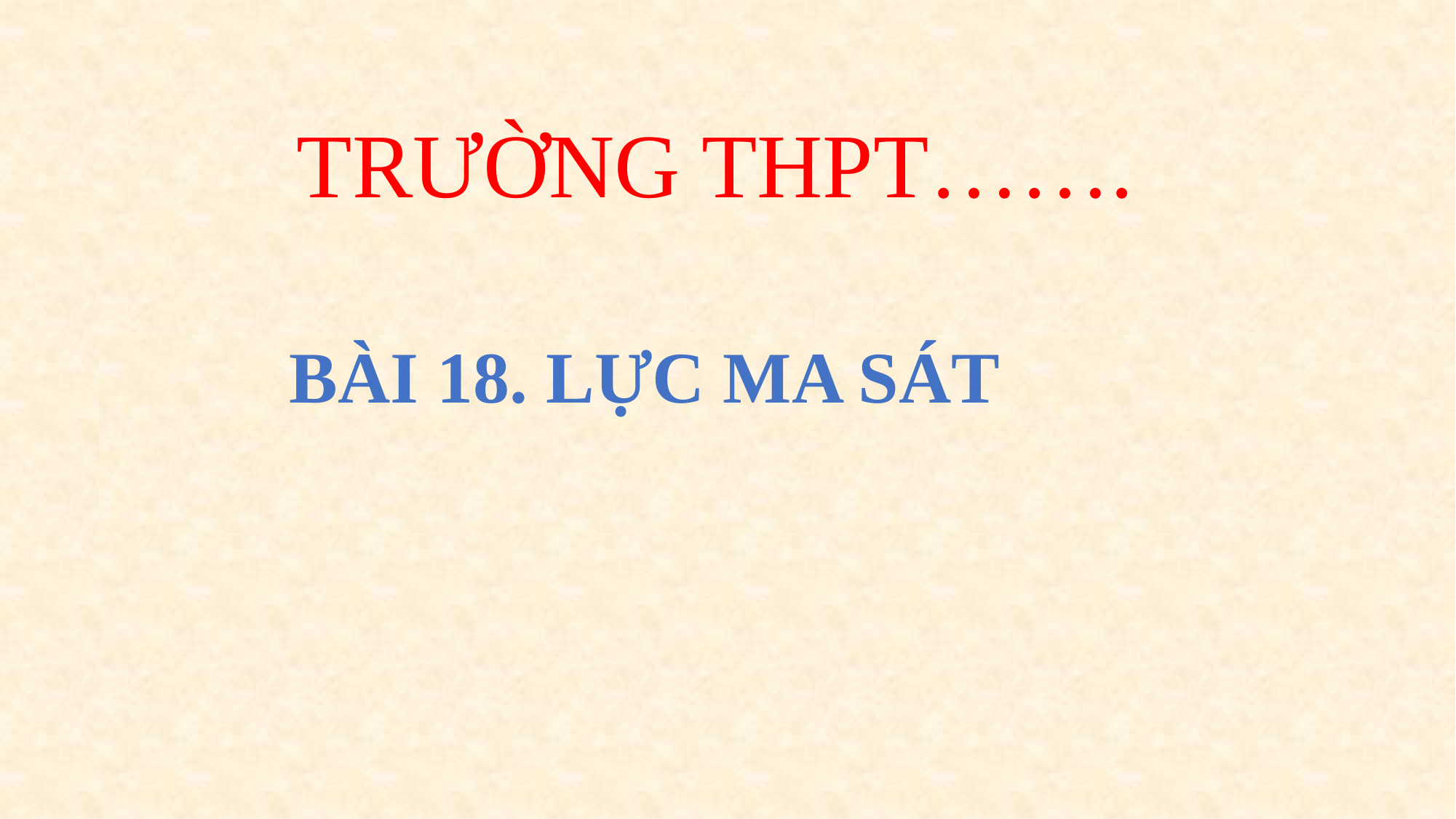

# TRƯỜNG THPT…….
BÀI 18. LỰC MA SÁT